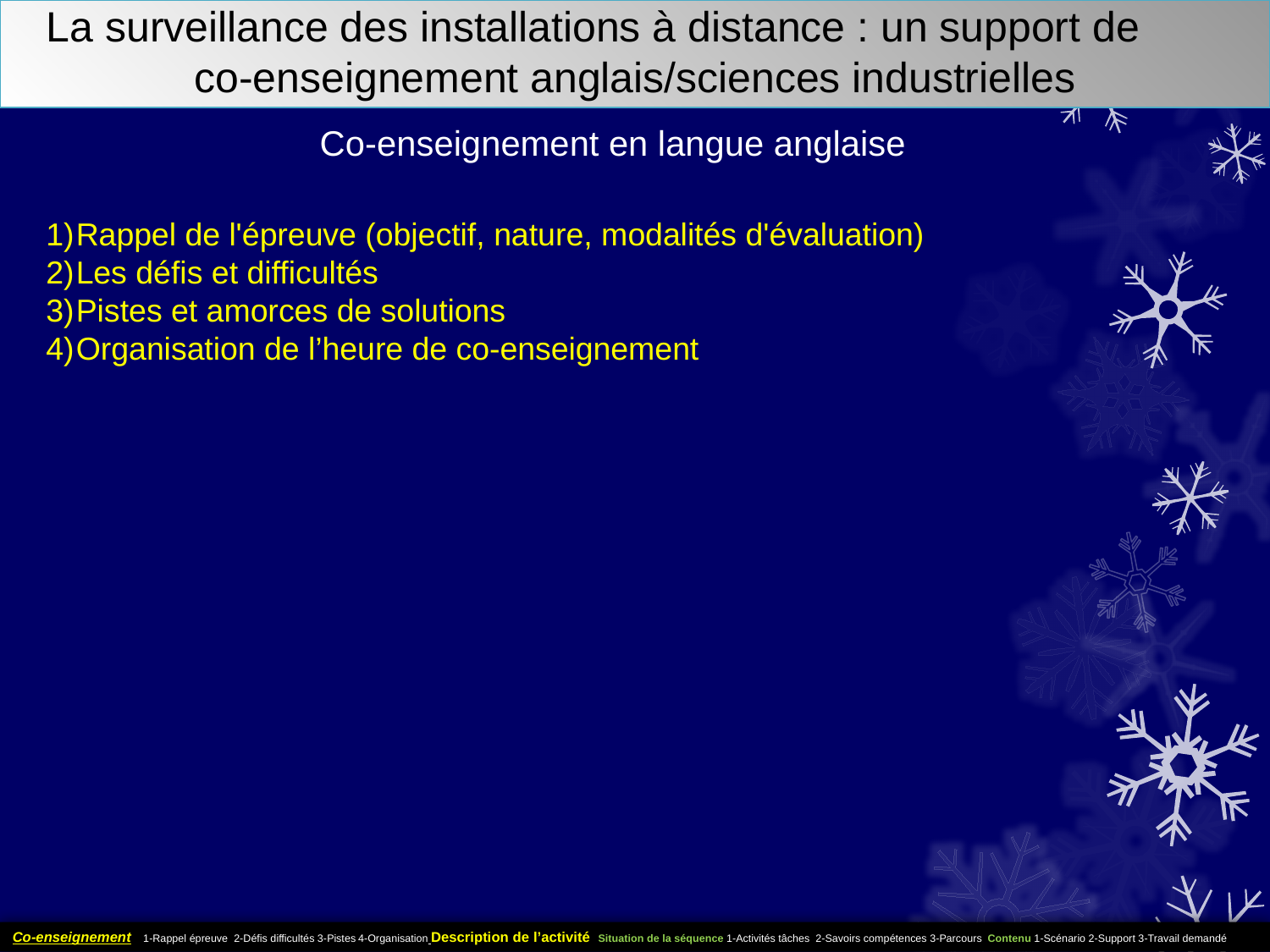

# La surveillance des installations à distance : un support de        co-enseignement anglais/sciences industrielles
Co-enseignement en langue anglaise

Rappel de l'épreuve (objectif, nature, modalités d'évaluation)
Les défis et difficultés
Pistes et amorces de solutions
Organisation de l’heure de co-enseignement

Co-enseignement   1-Rappel épreuve  2-Défis difficultés 3-Pistes 4-Organisation Description de l’activité  Situation de la séquence 1-Activités tâches  2-Savoirs compétences 3-Parcours  Contenu 1-Scénario 2-Support 3-Travail demandé